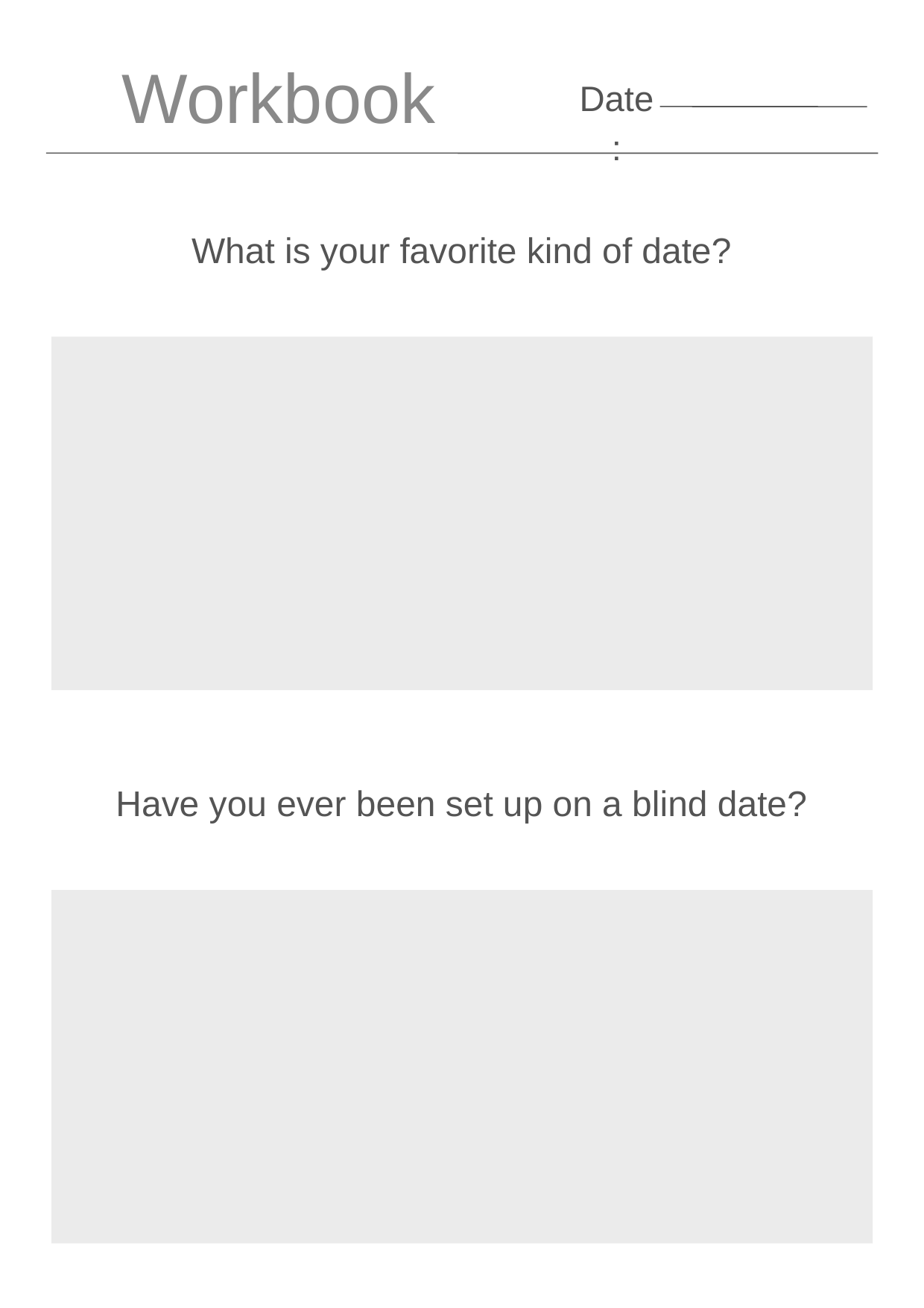

Workbook
Date:

What is your favorite kind of date?

Have you ever been set up on a blind date?